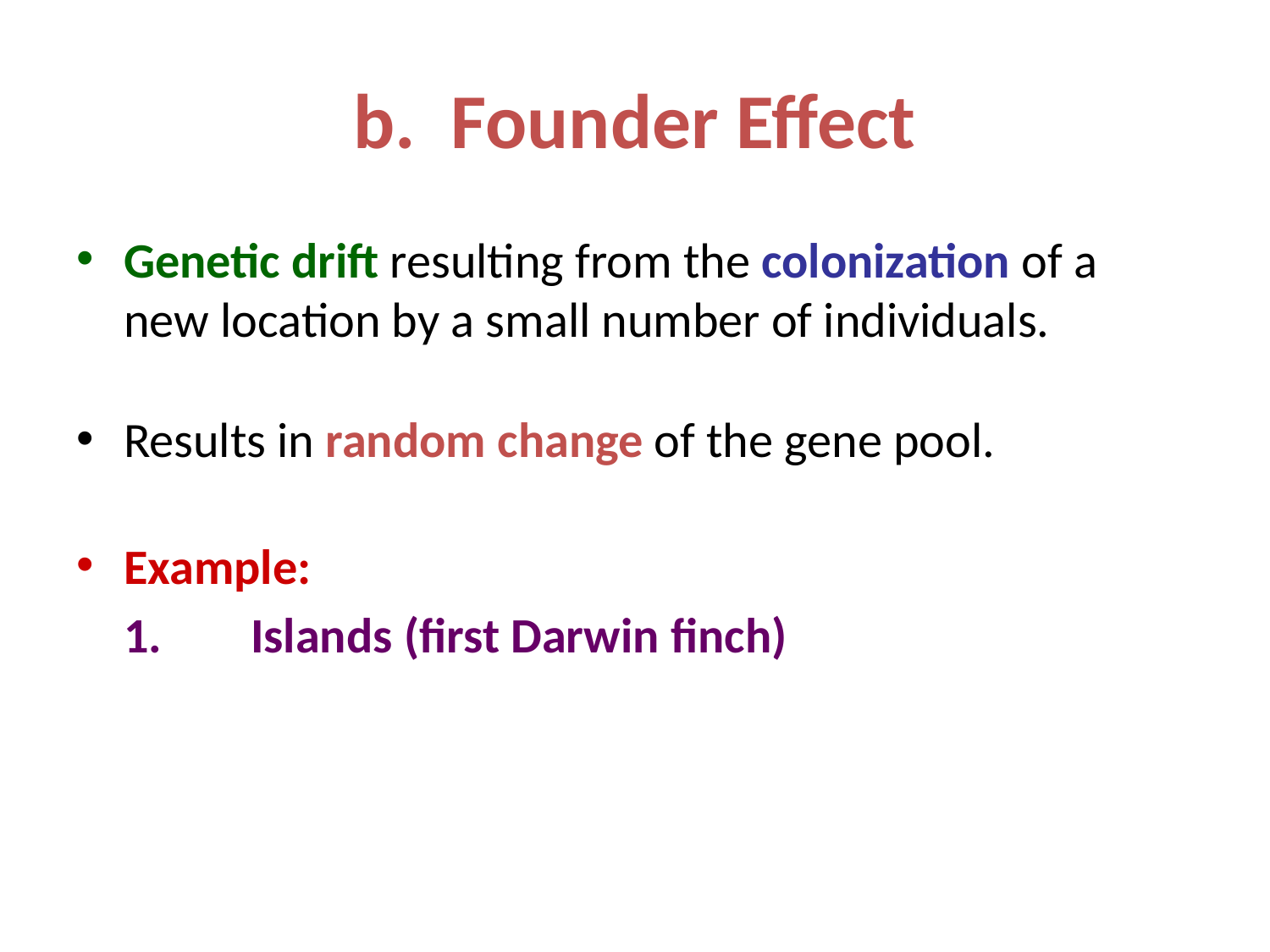

# b.  Founder Effect
Genetic drift resulting from the colonization of a new location by a small number of individuals.

Results in random change of the gene pool.

Example:
	1.	Islands (first Darwin finch)